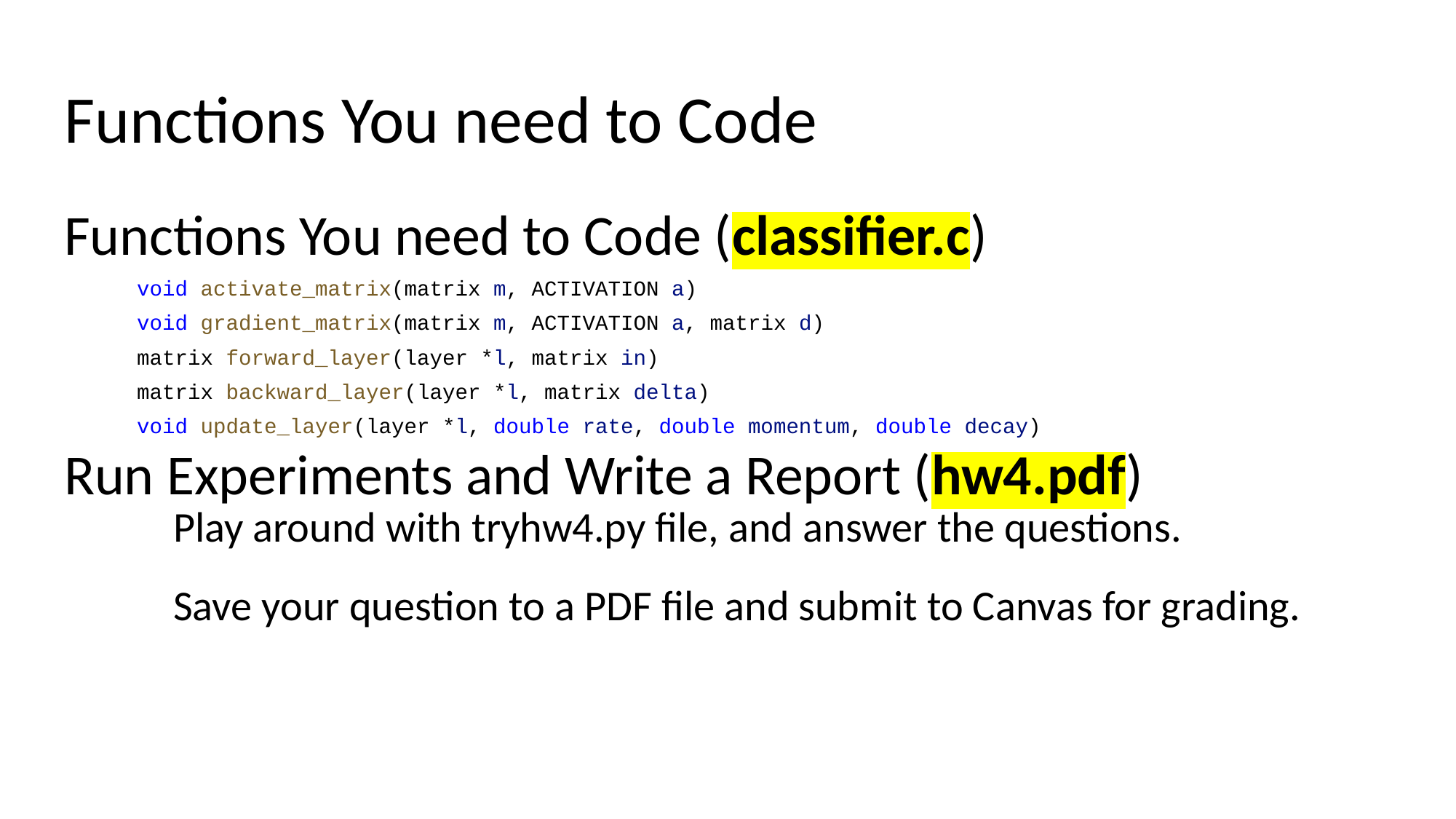

# Functions You need to Code
Functions You need to Code (classifier.c)
void activate_matrix(matrix m, ACTIVATION a)
void gradient_matrix(matrix m, ACTIVATION a, matrix d)
matrix forward_layer(layer *l, matrix in)
matrix backward_layer(layer *l, matrix delta)
void update_layer(layer *l, double rate, double momentum, double decay)
Run Experiments and Write a Report (hw4.pdf)
	Play around with tryhw4.py file, and answer the questions.
	Save your question to a PDF file and submit to Canvas for grading.